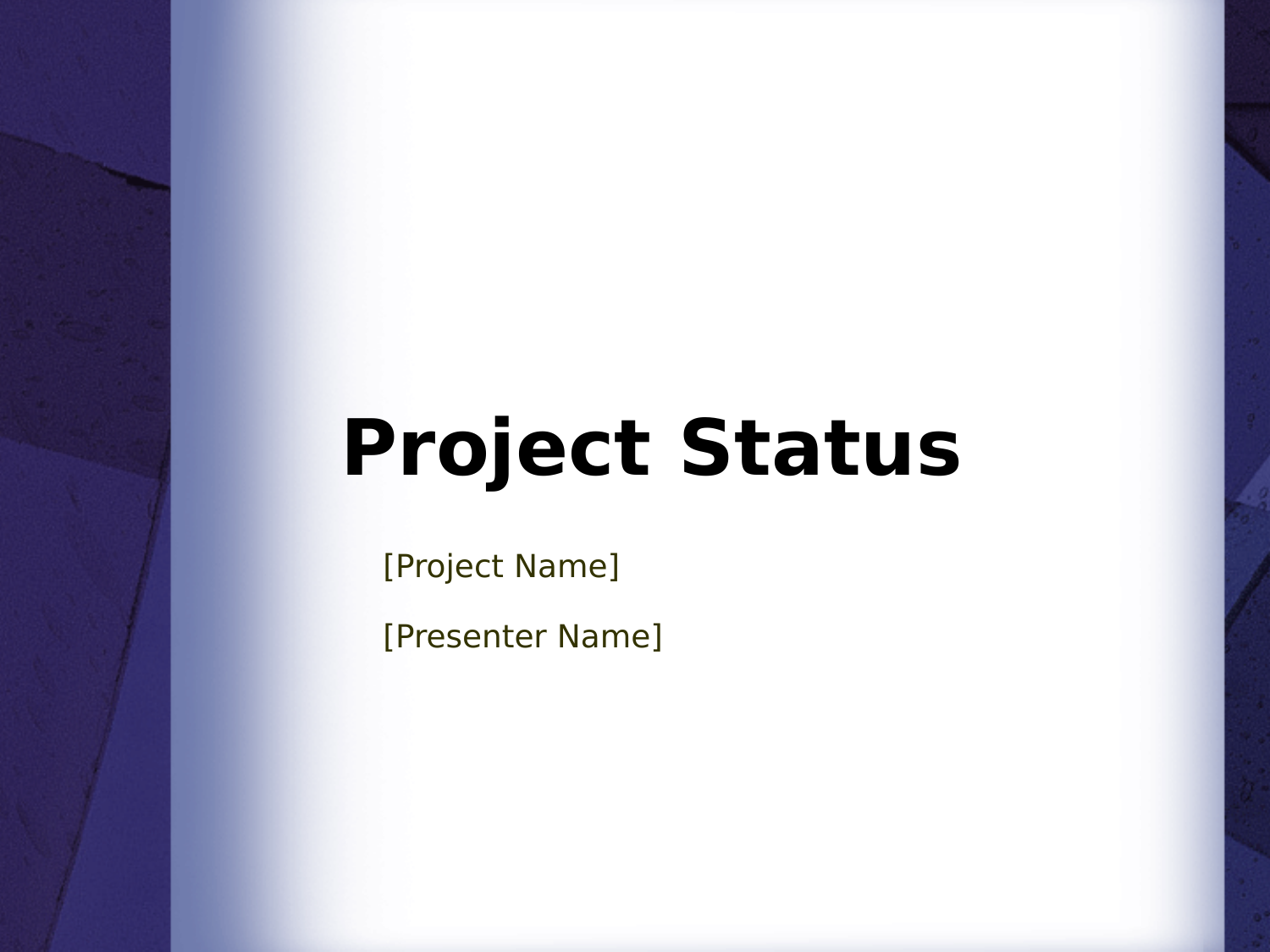

# Project Status
[Project Name]
[Presenter Name]